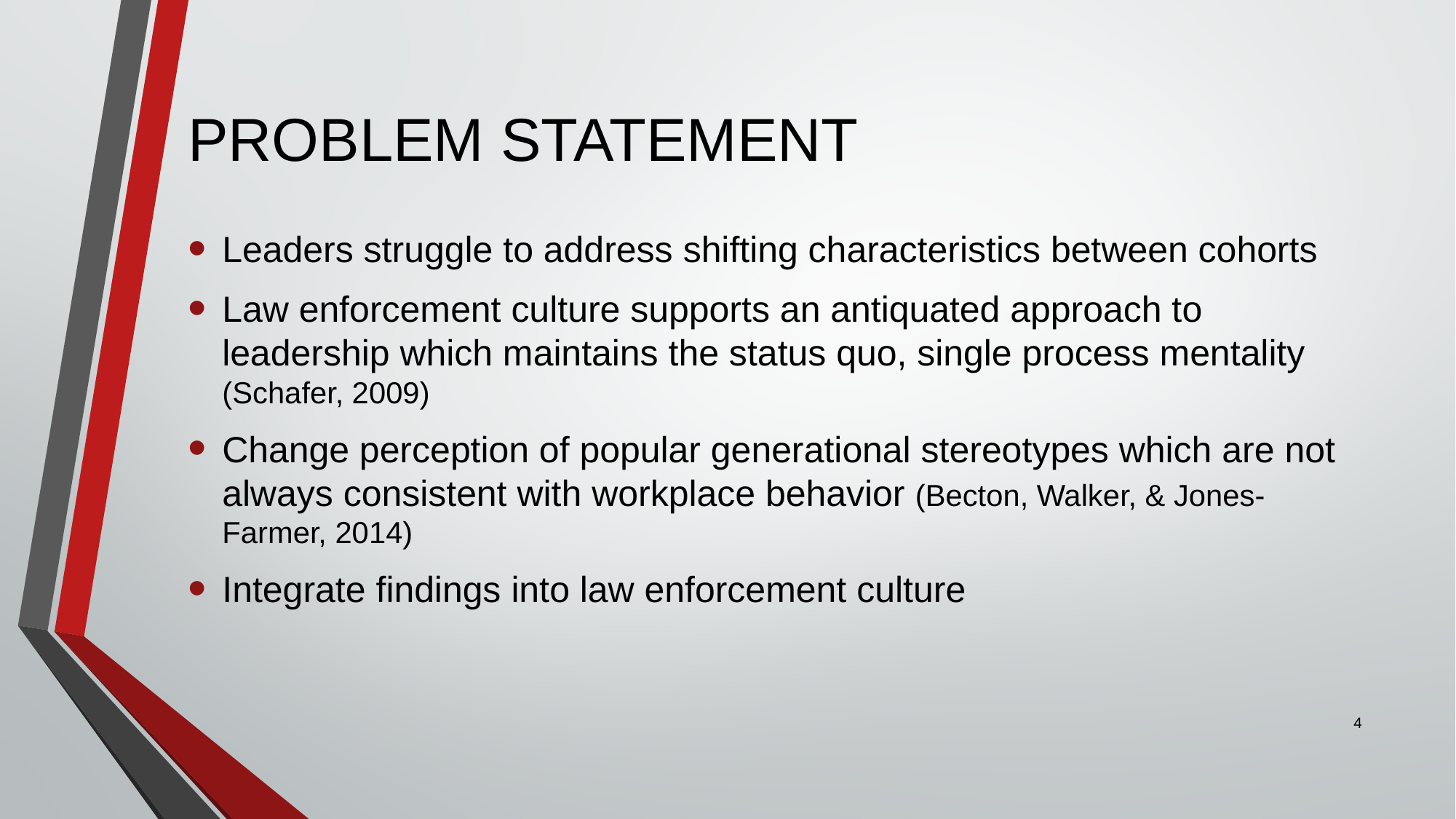

# PROBLEM STATEMENT
Leaders struggle to address shifting characteristics between cohorts
Law enforcement culture supports an antiquated approach to leadership which maintains the status quo, single process mentality (Schafer, 2009)
Change perception of popular generational stereotypes which are not always consistent with workplace behavior (Becton, Walker, & Jones-Farmer, 2014)
Integrate findings into law enforcement culture

4